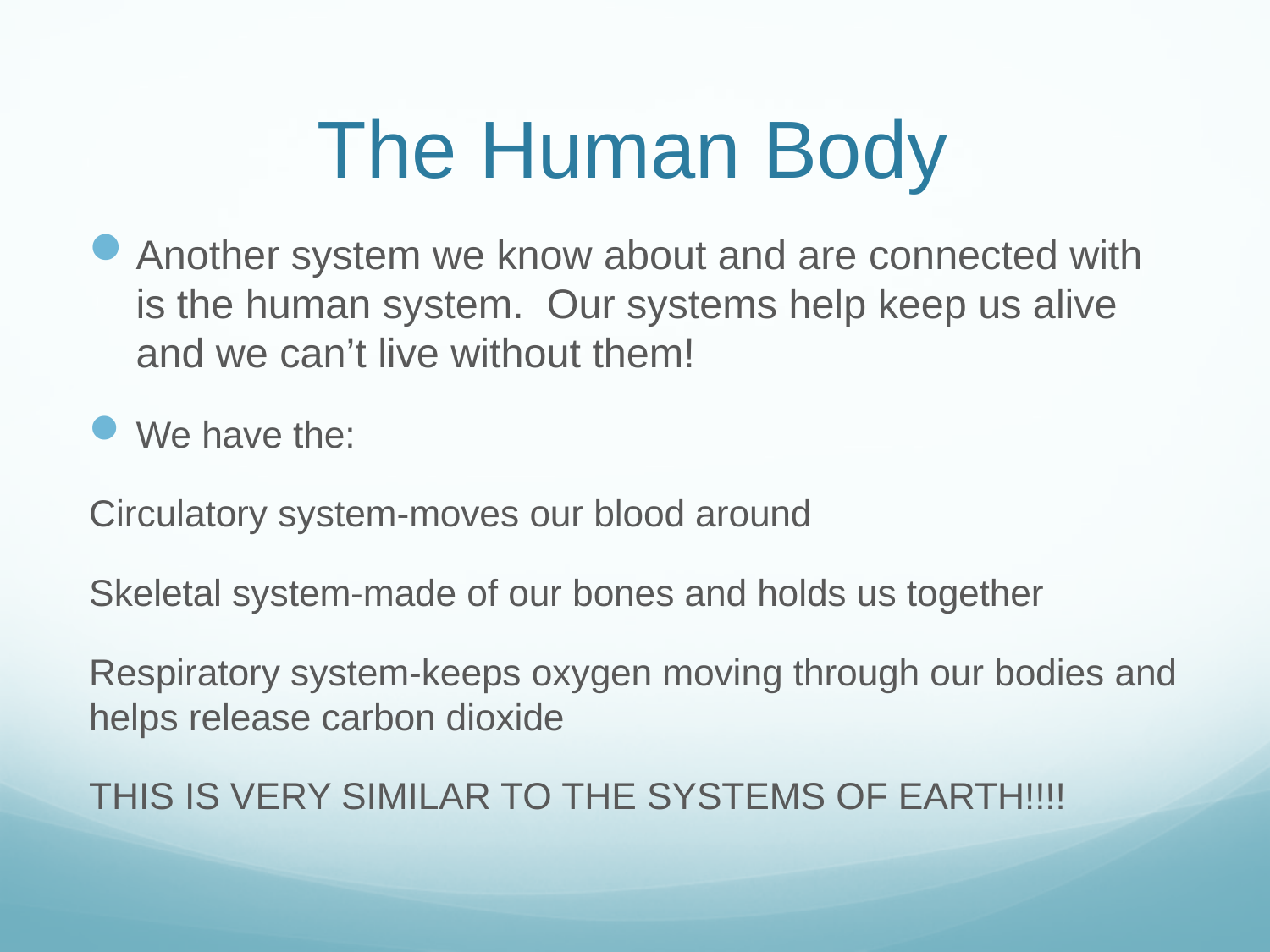

# The Human Body
Another system we know about and are connected with is the human system.  Our systems help keep us alive and we can’t live without them!
We have the:
Circulatory system-moves our blood around
Skeletal system-made of our bones and holds us together
Respiratory system-keeps oxygen moving through our bodies and helps release carbon dioxide
THIS IS VERY SIMILAR TO THE SYSTEMS OF EARTH!!!!